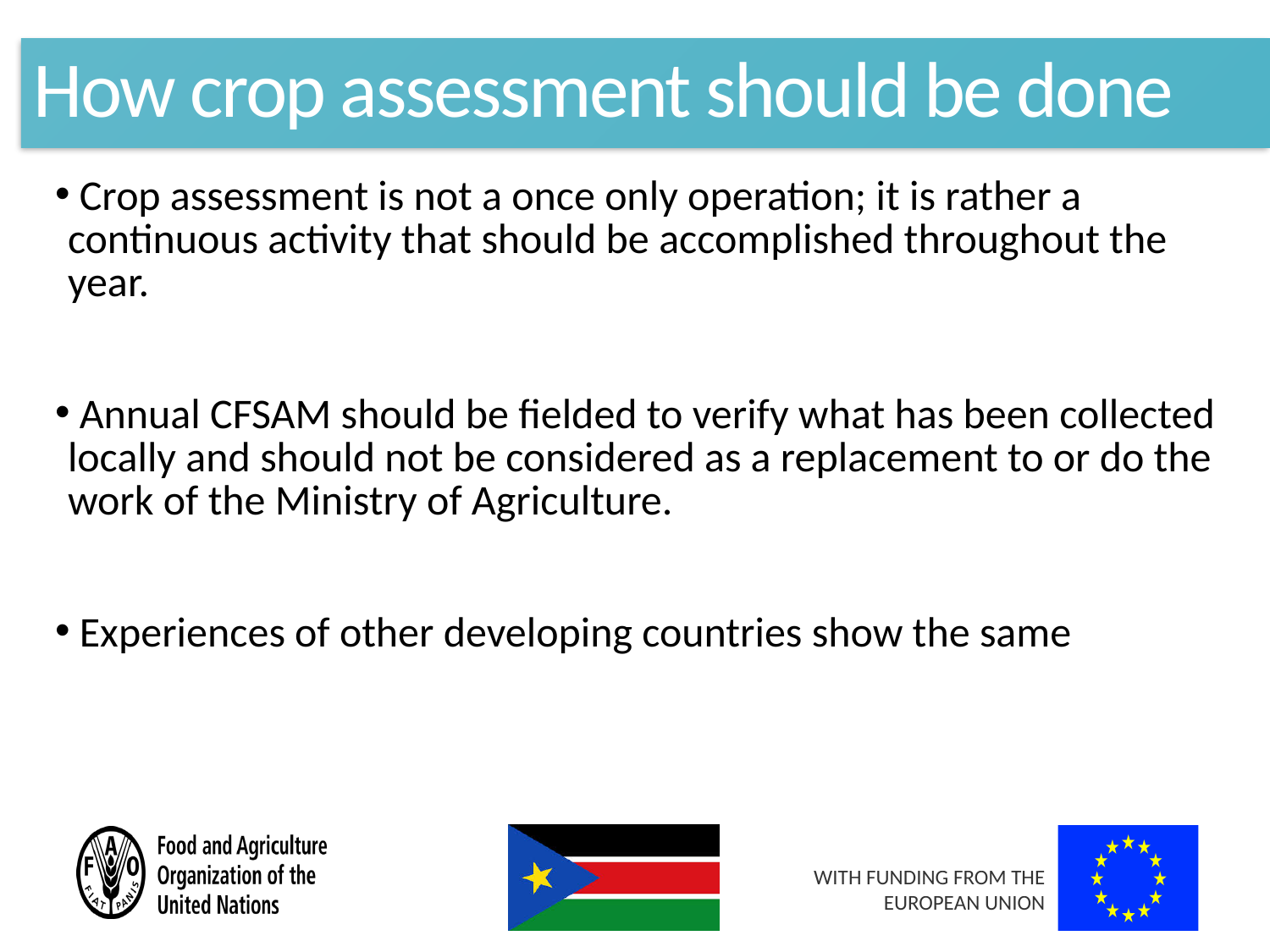

# How crop assessment should be done
 Crop assessment is not a once only operation; it is rather a continuous activity that should be accomplished throughout the year.

 Annual CFSAM should be fielded to verify what has been collected locally and should not be considered as a replacement to or do the work of the Ministry of Agriculture.

 Experiences of other developing countries show the same